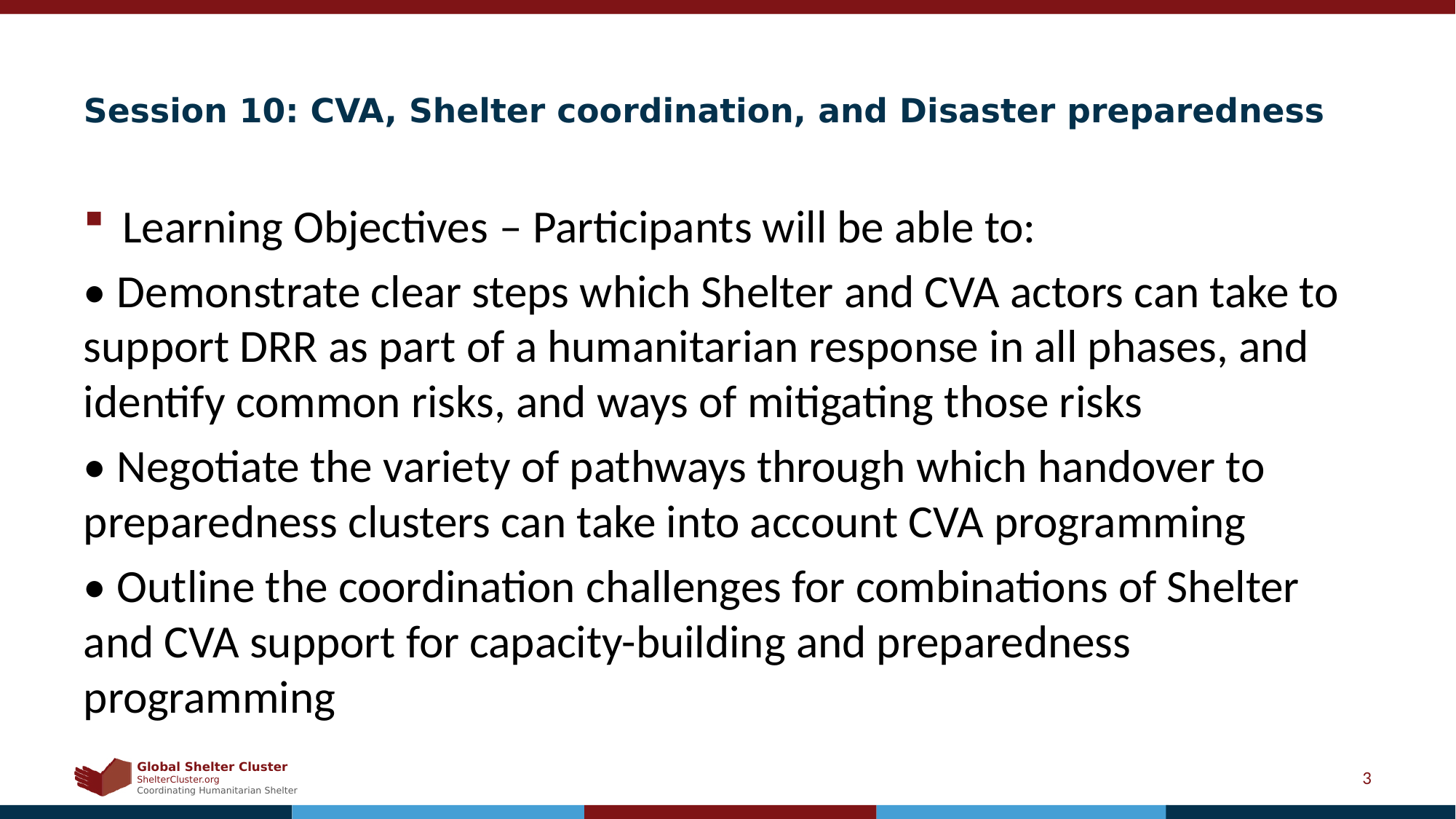

# Session 10: CVA, Shelter coordination, and Disaster preparedness
Learning Objectives – Participants will be able to:
• Demonstrate clear steps which Shelter and CVA actors can take to support DRR as part of a humanitarian response in all phases, and identify common risks, and ways of mitigating those risks
• Negotiate the variety of pathways through which handover to preparedness clusters can take into account CVA programming
• Outline the coordination challenges for combinations of Shelter and CVA support for capacity-building and preparedness programming
3